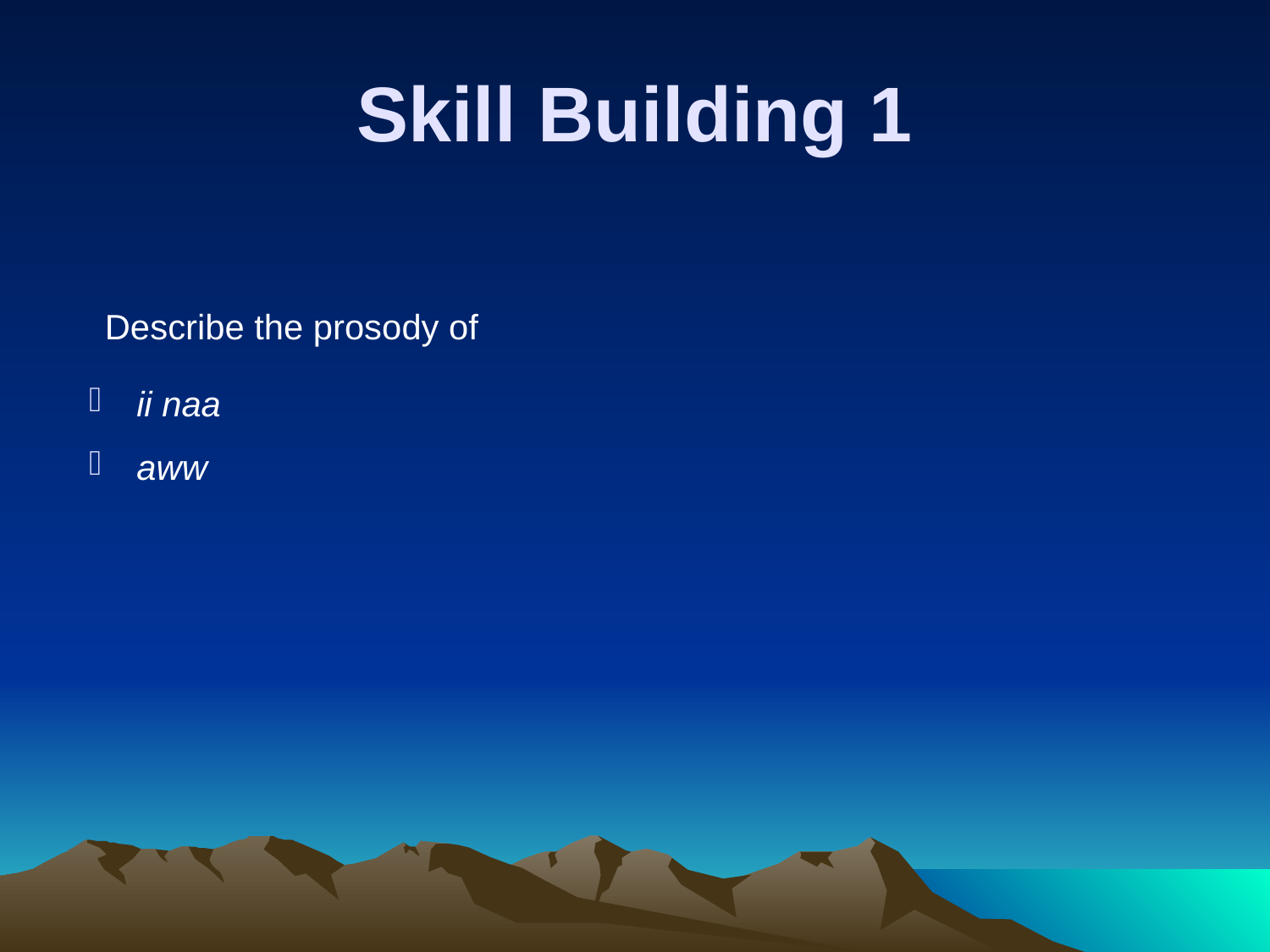

# Skill Building 1
Describe the prosody of
ii naa
aww